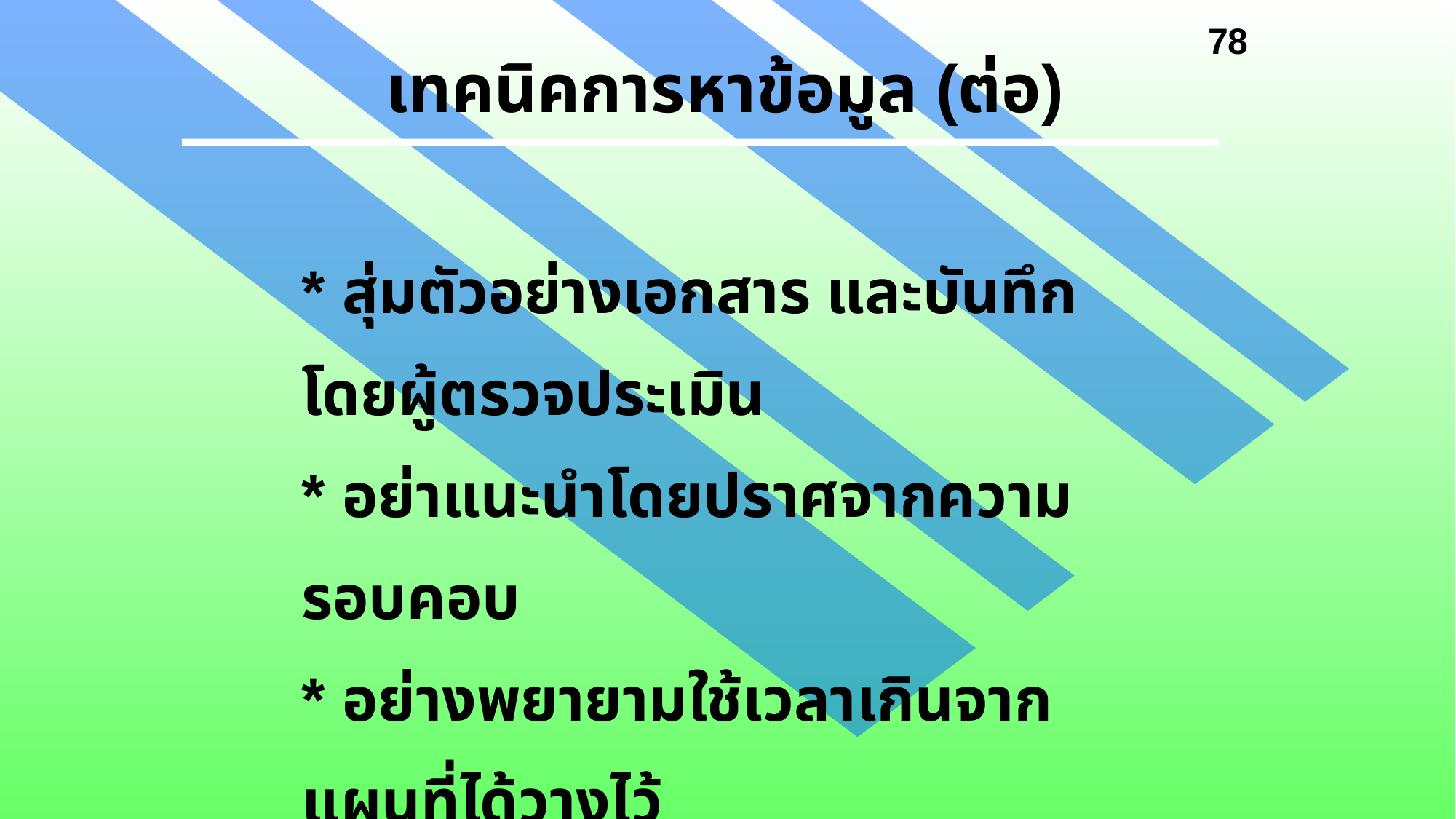

78
เทคนิคการหาข้อมูล (ต่อ)

* สุ่มตัวอย่างเอกสาร และบันทึกโดยผู้ตรวจประเมิน
* อย่าแนะนำโดยปราศจากความรอบคอบ
* อย่างพยายามใช้เวลาเกินจากแผนที่ได้วางไว้
* เก็บรักษาข้อมูลเป็นความลับ